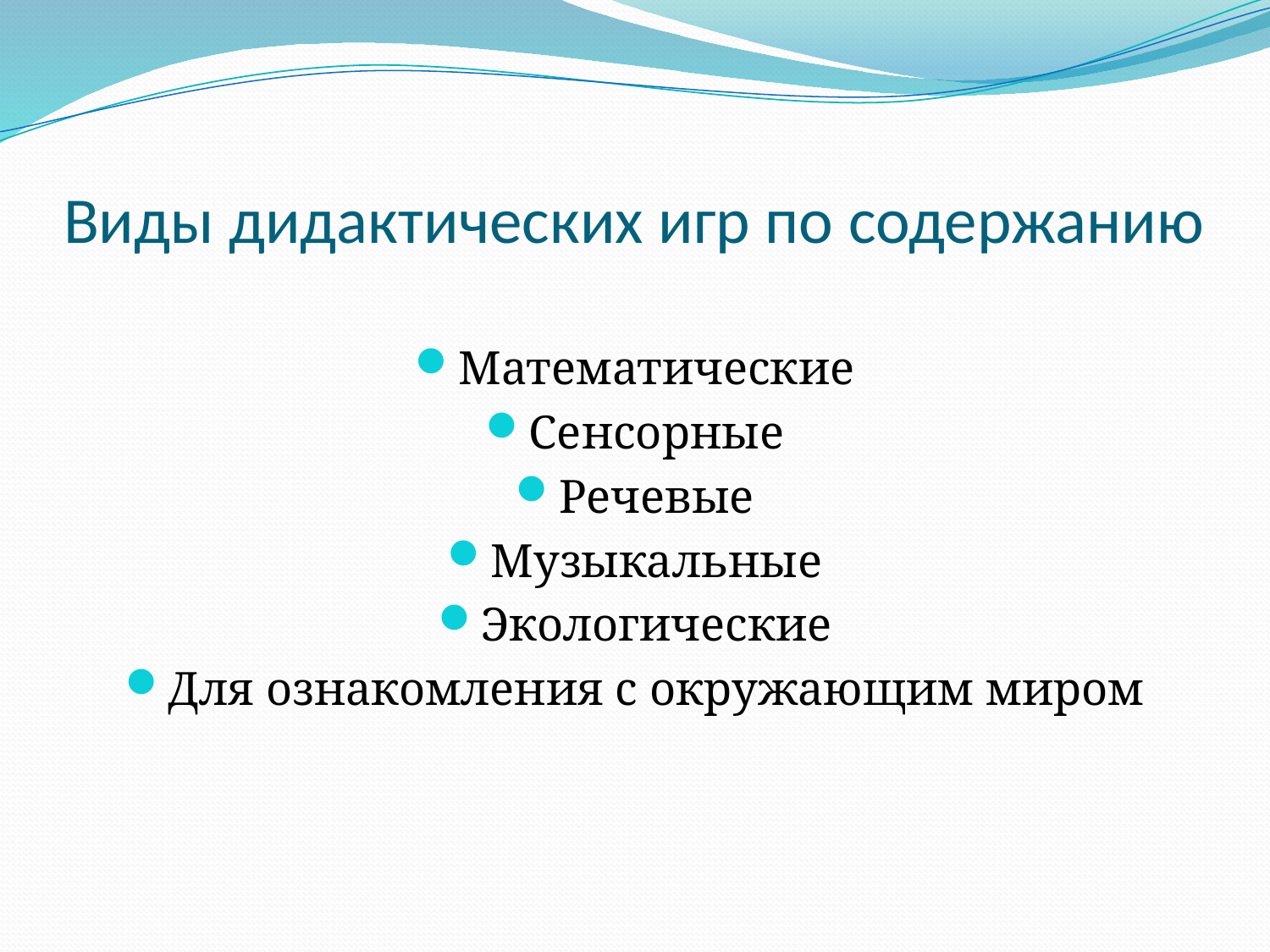

# Виды дидактических игр по содержанию

Математические
Сенсорные
Речевые
Музыкальные
Экологические
Для ознакомления с окружающим миром